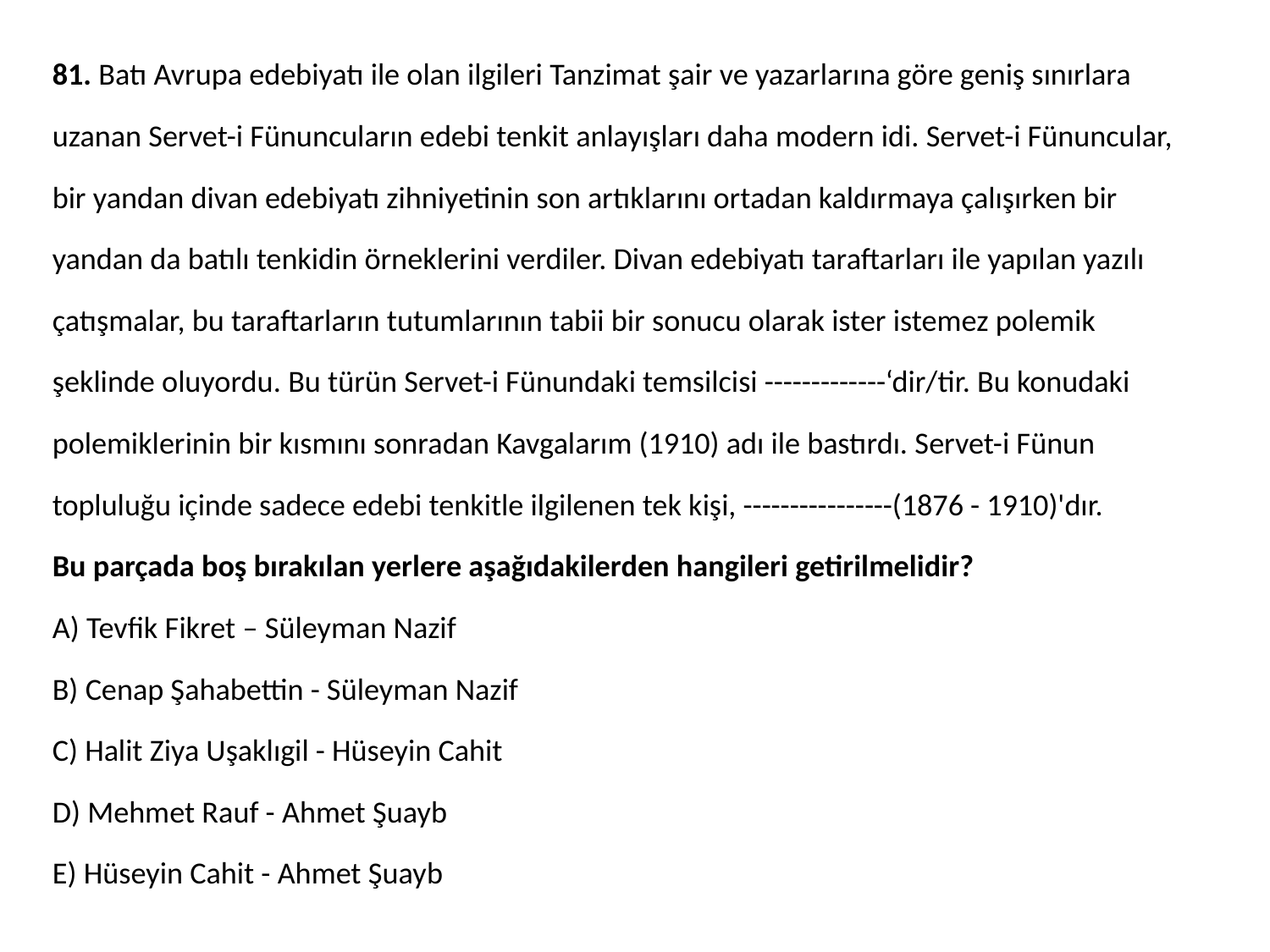

81. Batı Avrupa edebiyatı ile olan ilgileri Tanzimat şair ve yazarlarına göre geniş sınırlara
uzanan Servet-i Fünuncuların edebi tenkit anlayışları daha modern idi. Servet-i Fünuncular,
bir yandan divan edebiyatı zihniyetinin son artıklarını ortadan kaldırmaya çalışırken bir
yandan da batılı tenkidin örneklerini verdiler. Divan edebiyatı taraftarları ile yapılan yazılı
çatışmalar, bu taraftarların tutumlarının tabii bir sonucu olarak ister istemez polemik
şeklinde oluyordu. Bu türün Servet-i Fünundaki temsilcisi -------------‘dir/tir. Bu konudaki
polemiklerinin bir kısmını sonradan Kavgalarım (1910) adı ile bastırdı. Servet-i Fünun
topluluğu içinde sadece edebi tenkitle ilgilenen tek kişi, ----------------(1876 - 1910)'dır.
Bu parçada boş bırakılan yerlere aşağıdakilerden hangileri getirilmelidir?
A) Tevfik Fikret – Süleyman Nazif
B) Cenap Şahabettin - Süleyman Nazif
C) Halit Ziya Uşaklıgil - Hüseyin Cahit
D) Mehmet Rauf - Ahmet Şuayb
E) Hüseyin Cahit - Ahmet Şuayb